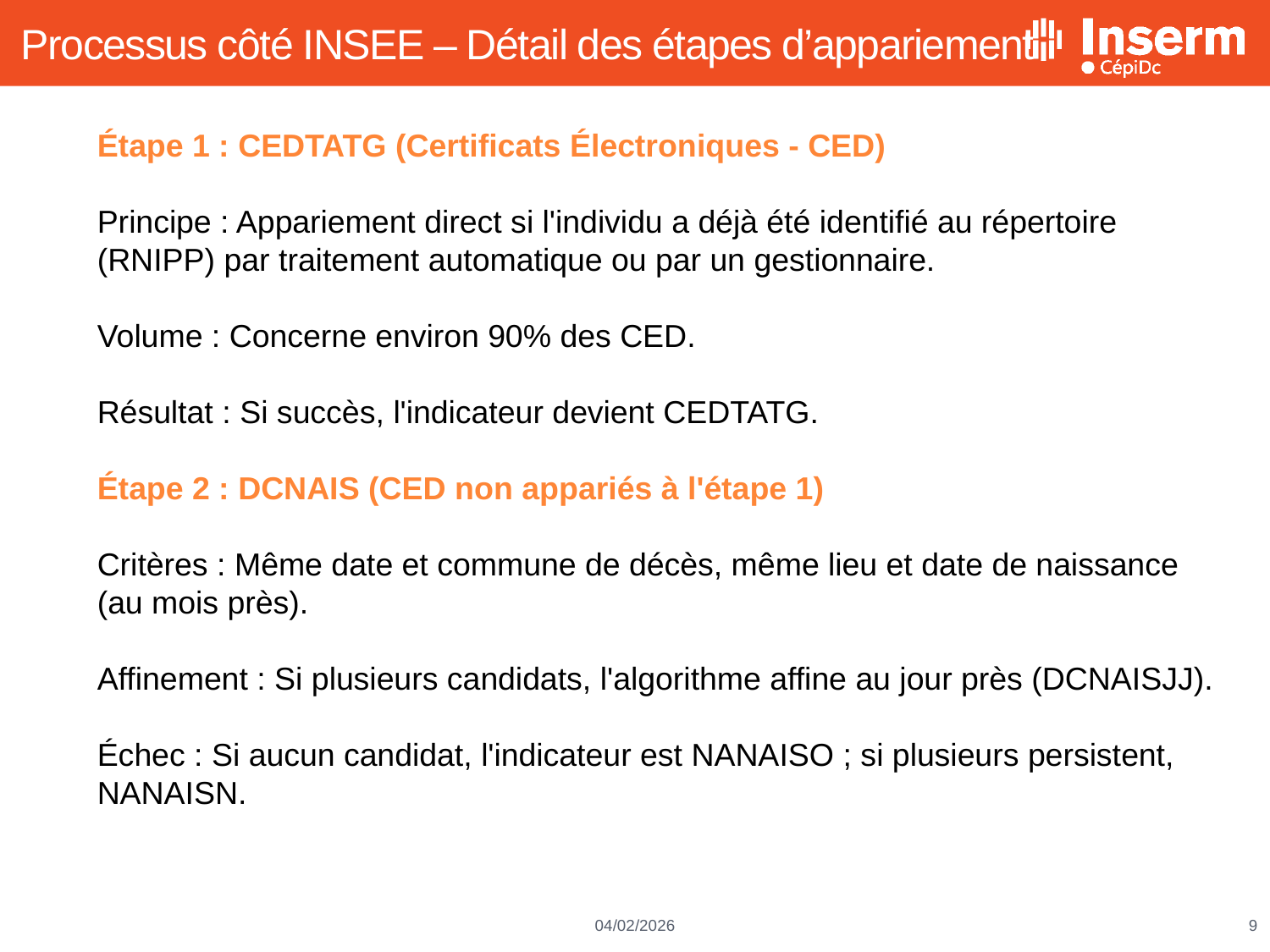

# Processus côté INSEE – Détail des étapes d’appariement
Étape 1 : CEDTATG (Certificats Électroniques - CED)

Principe : Appariement direct si l'individu a déjà été identifié au répertoire (RNIPP) par traitement automatique ou par un gestionnaire.

Volume : Concerne environ 90% des CED.

Résultat : Si succès, l'indicateur devient CEDTATG.

Étape 2 : DCNAIS (CED non appariés à l'étape 1)

Critères : Même date et commune de décès, même lieu et date de naissance (au mois près).

Affinement : Si plusieurs candidats, l'algorithme affine au jour près (DCNAISJJ).

Échec : Si aucun candidat, l'indicateur est NANAISO ; si plusieurs persistent, NANAISN.
9